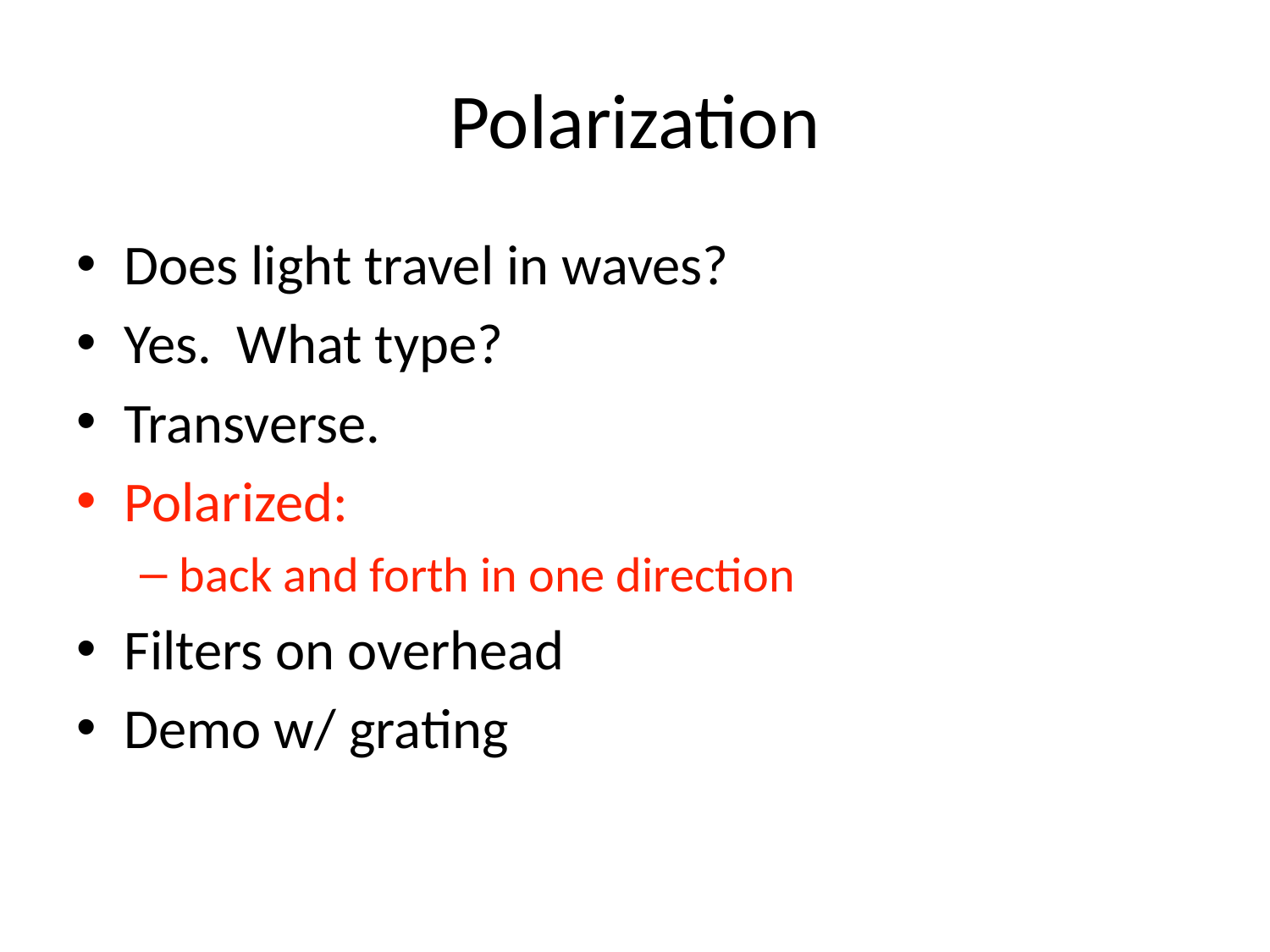

# Polarization
Does light travel in waves?
Yes.  What type?
Transverse.
Polarized:
back and forth in one direction
Filters on overhead
Demo w/ grating